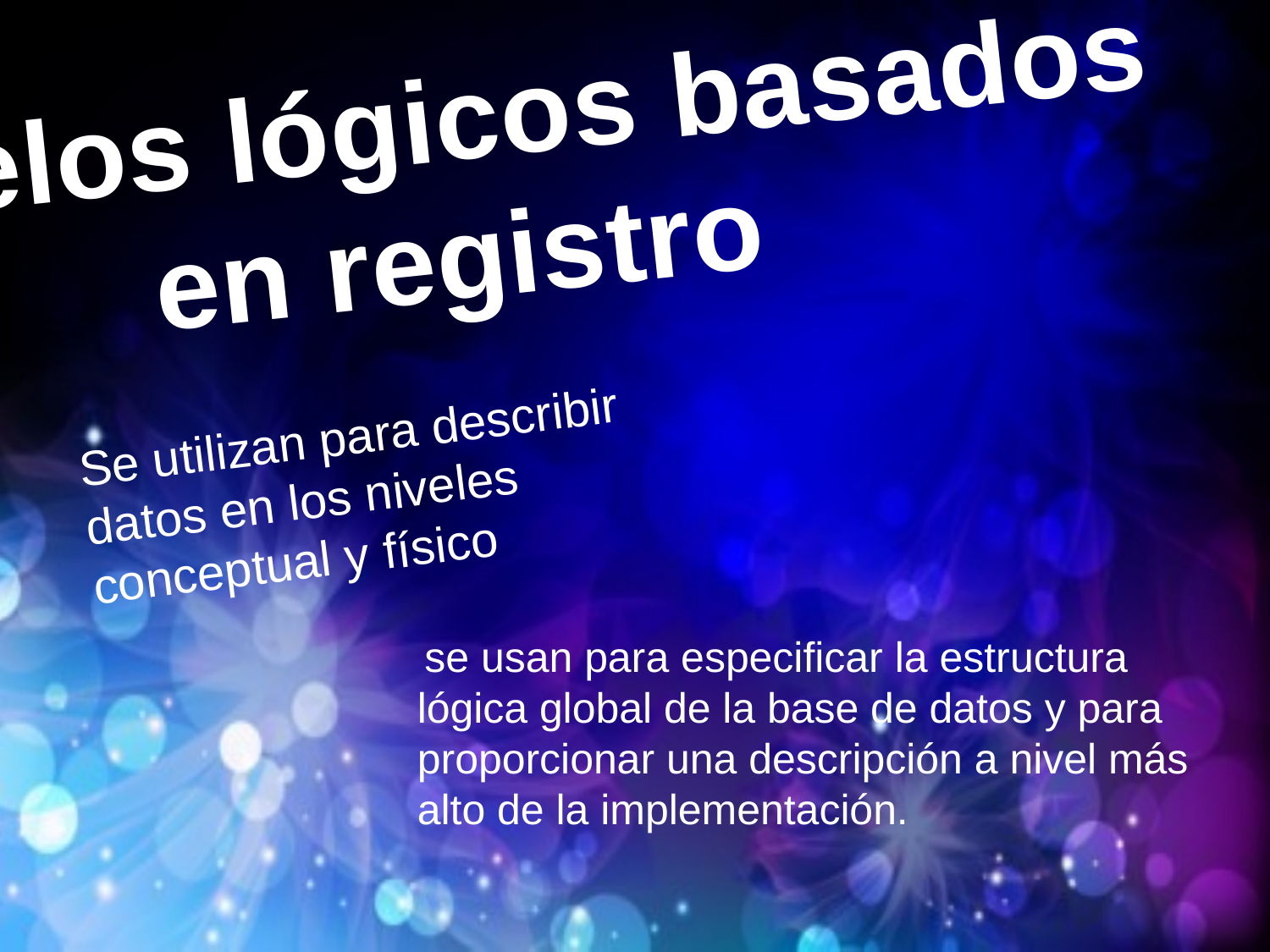

modelos lógicos basados
 en registro
Se utilizan para describir datos en los niveles conceptual y físico
 se usan para especificar la estructura lógica global de la base de datos y para proporcionar una descripción a nivel más alto de la implementación.